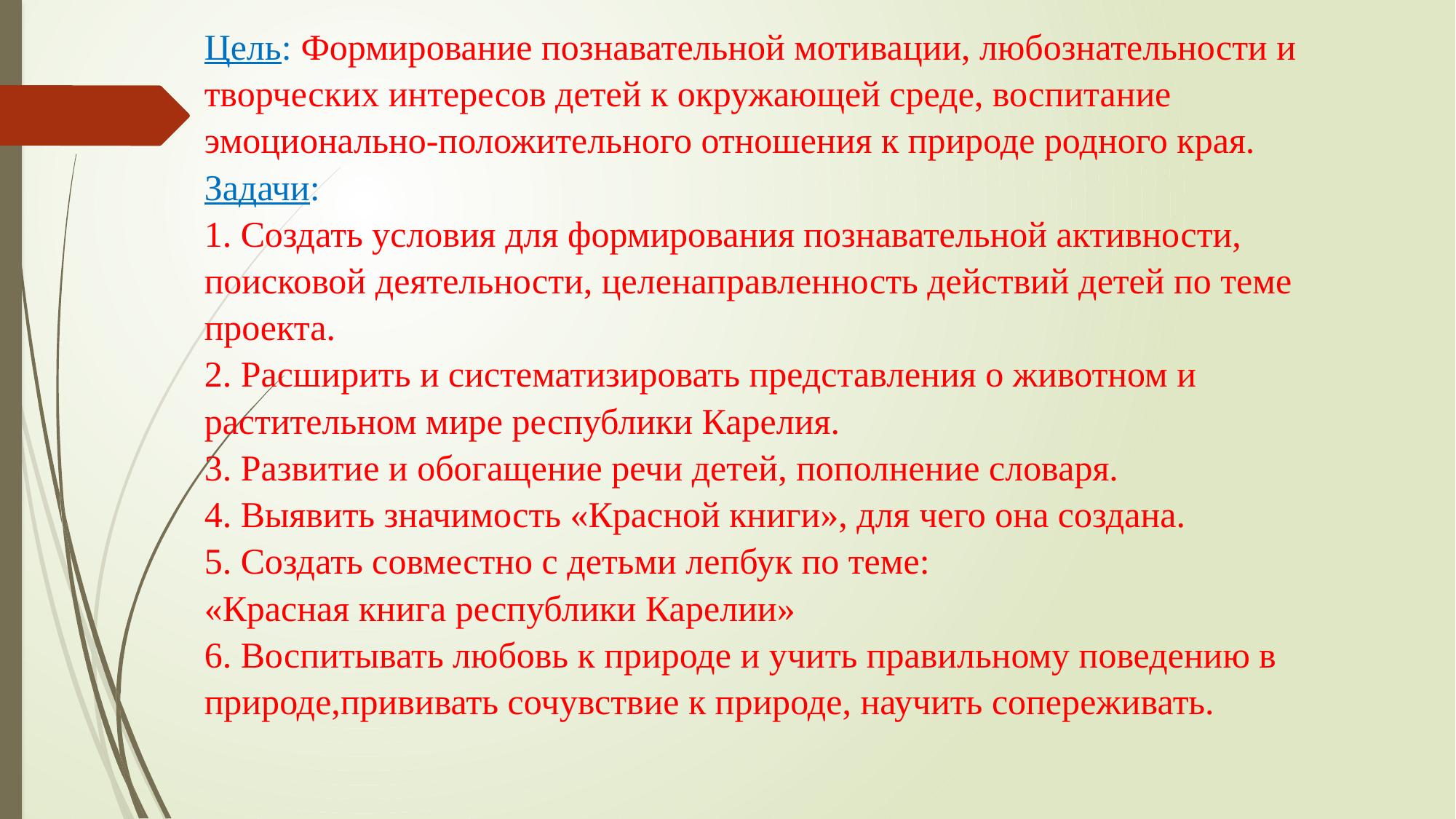

# Цель: Формирование познавательной мотивации, любознательности и творческих интересов детей к окружающей среде, воспитание эмоционально-положительного отношения к природе родного края. Задачи: 1. Создать условия для формирования познавательной активности, поисковой деятельности, целенаправленность действий детей по теме проекта. 2. Расширить и систематизировать представления о животном и растительном мире республики Карелия. 3. Развитие и обогащение речи детей, пополнение словаря. 4. Выявить значимость «Красной книги», для чего она создана. 5. Создать совместно с детьми лепбук по теме:  «Красная книга республики Карелии» 6. Воспитывать любовь к природе и учить правильному поведению в природе,прививать сочувствие к природе, научить сопереживать.